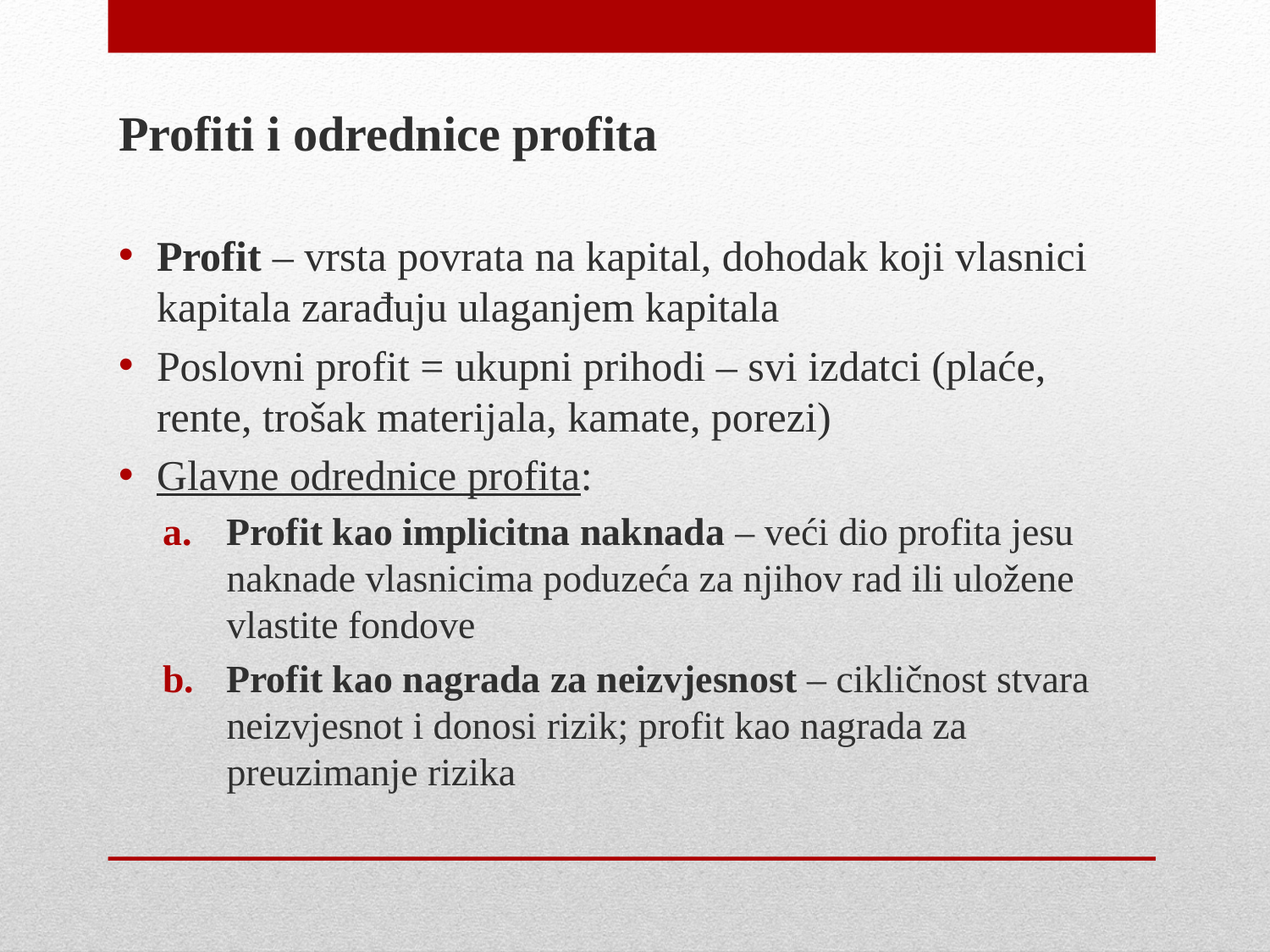

Profiti i odrednice profita

Profit – vrsta povrata na kapital, dohodak koji vlasnici kapitala zarađuju ulaganjem kapitala
Poslovni profit = ukupni prihodi – svi izdatci (plaće, rente, trošak materijala, kamate, porezi)
Glavne odrednice profita:
Profit kao implicitna naknada – veći dio profita jesu naknade vlasnicima poduzeća za njihov rad ili uložene vlastite fondove
Profit kao nagrada za neizvjesnost – cikličnost stvara neizvjesnot i donosi rizik; profit kao nagrada za preuzimanje rizika